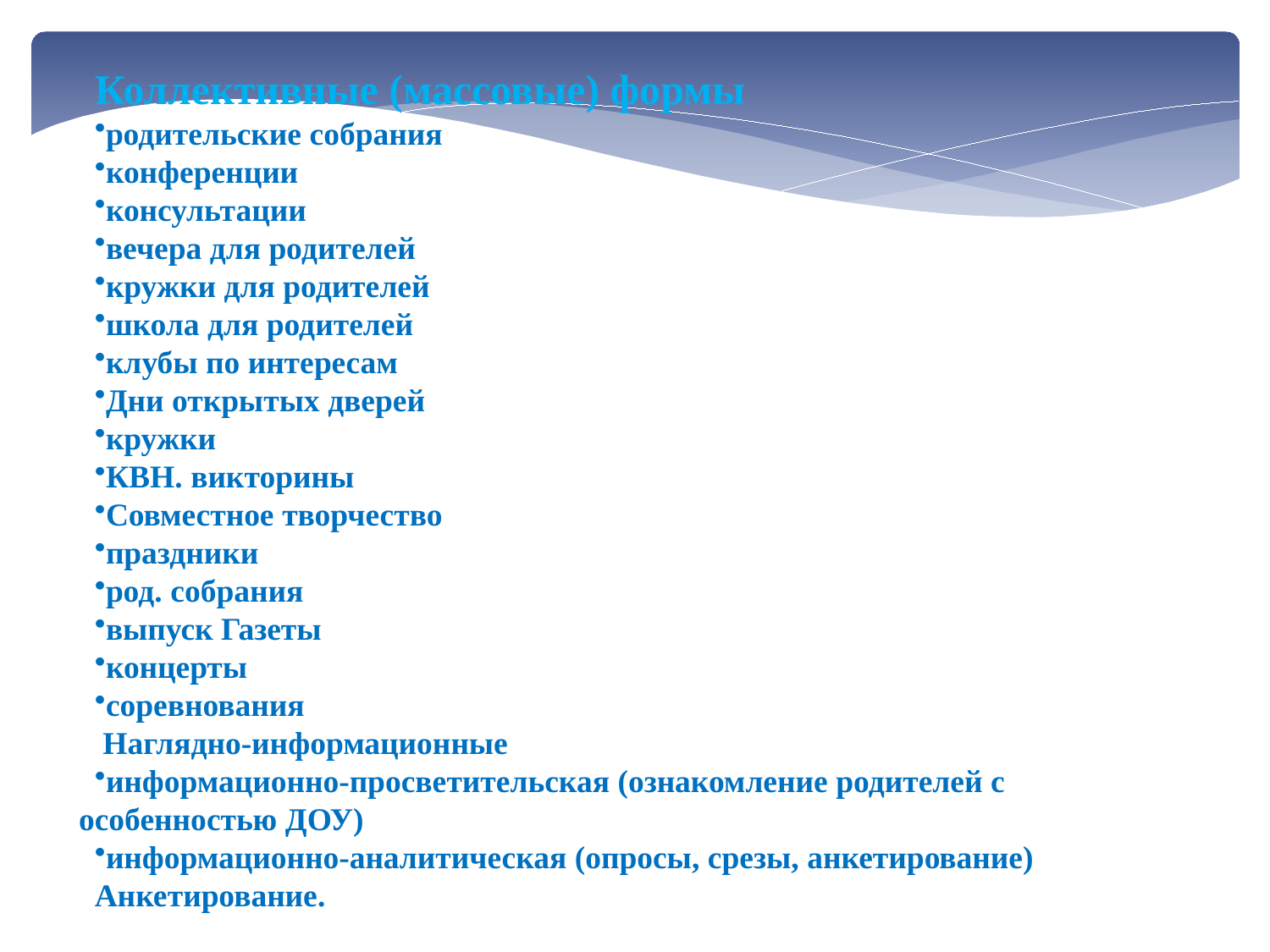

Коллективные (массовые) формы
родительские собрания
конференции
консультации
вечера для родителей
кружки для родителей
школа для родителей
клубы по интересам
Дни открытых дверей
кружки
КВН. викторины
Совместное творчество
праздники
род. собрания
выпуск Газеты
концерты
соревнования
 Наглядно-информационные
информационно-просветительская (ознакомление родителей с особенностью ДОУ)
информационно-аналитическая (опросы, срезы, анкетирование)
Анкетирование.